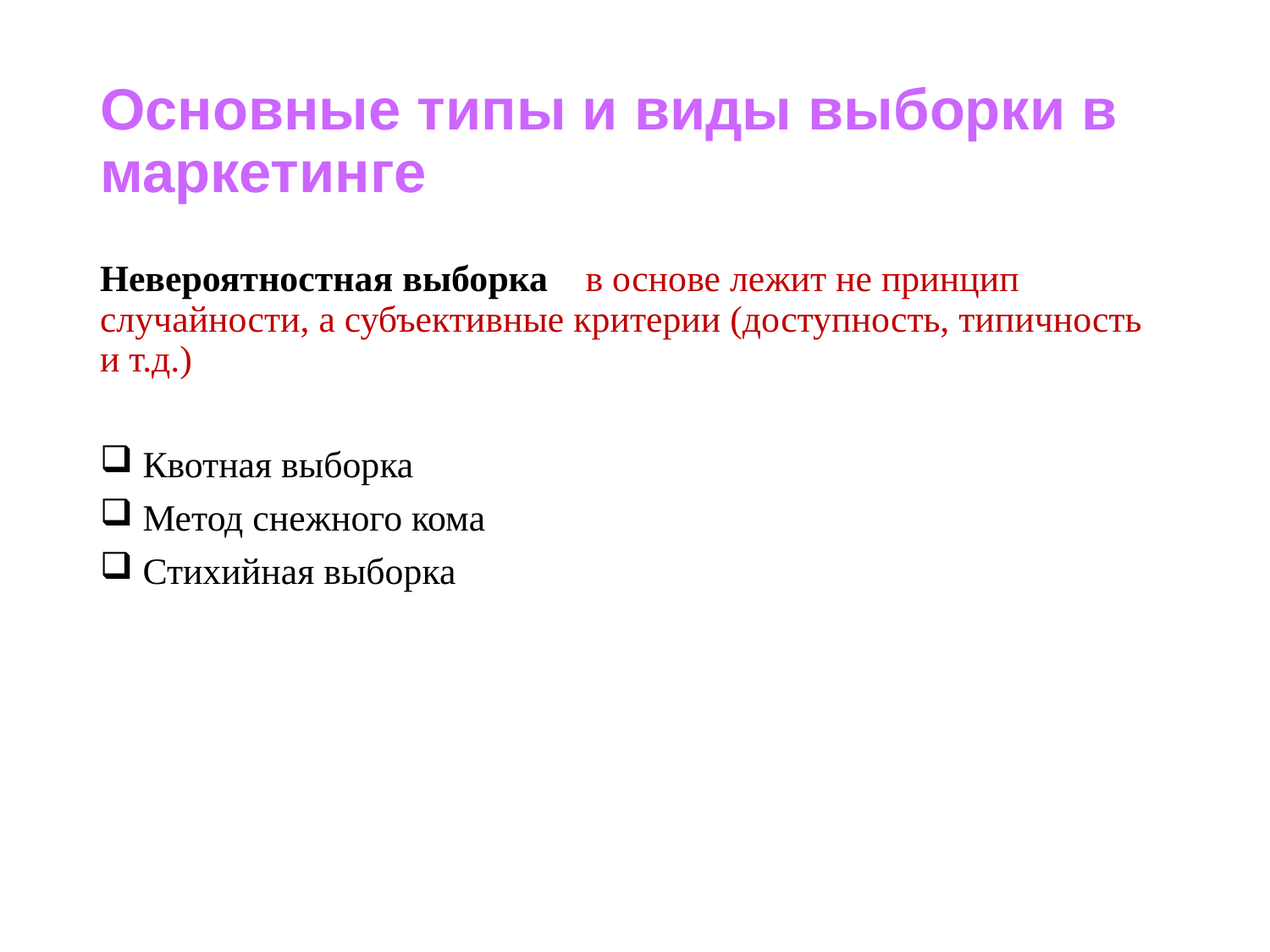

# Основные типы и виды выборки в маркетинге
Невероятностная выборка – в основе лежит не принцип случайности, а субъективные критерии (доступность, типичность и т.д.)

 Квотная выборка
 Метод снежного кома
 Стихийная выборка